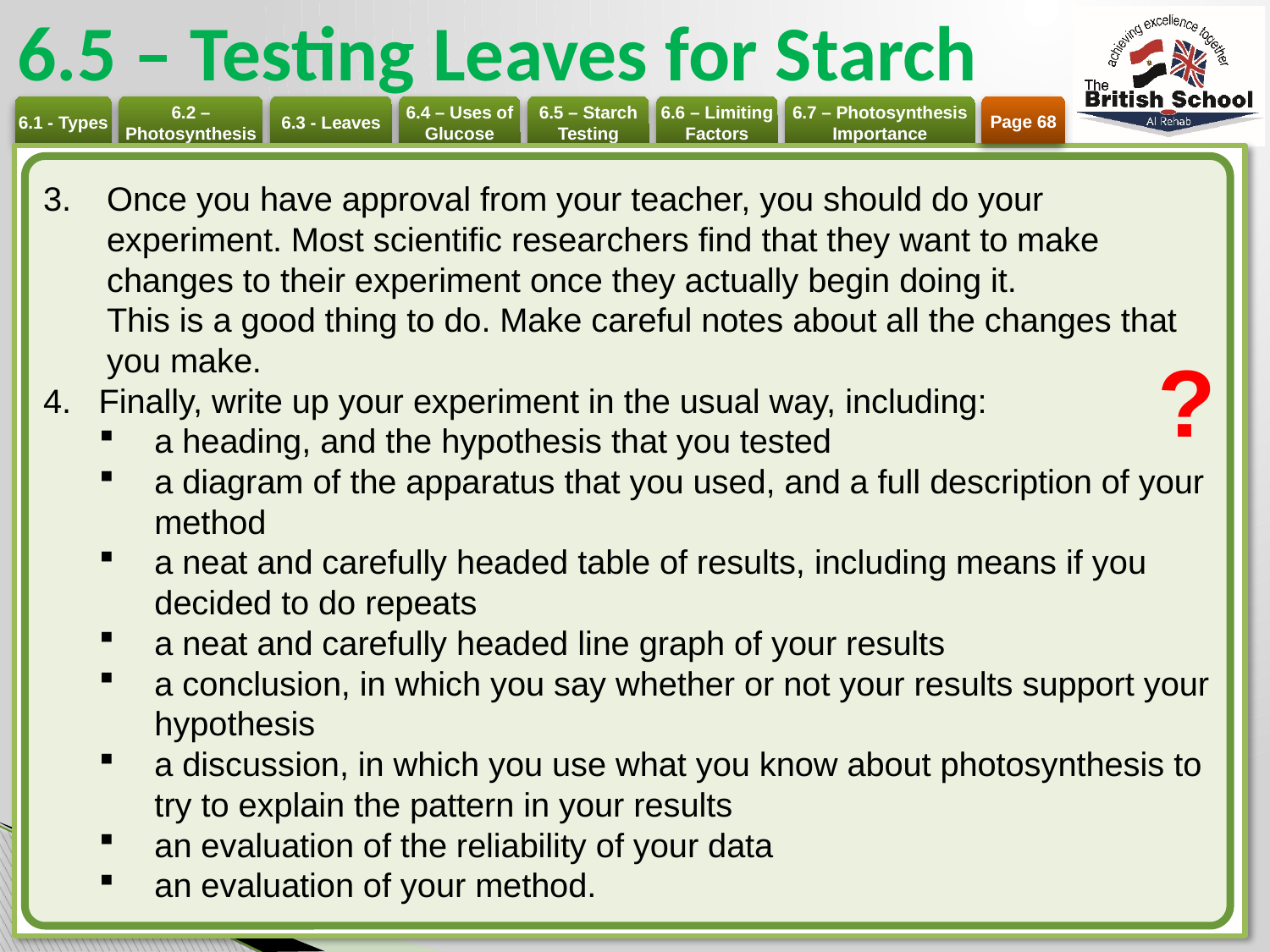

# 6.5 – Testing Leaves for Starch
Page 68
Once you have approval from your teacher, you should do your experiment. Most scientific researchers find that they want to make changes to their experiment once they actually begin doing it.
This is a good thing to do. Make careful notes about all the changes that you make.
Finally, write up your experiment in the usual way, including:
a heading, and the hypothesis that you tested
a diagram of the apparatus that you used, and a full description of your method
a neat and carefully headed table of results, including means if you decided to do repeats
a neat and carefully headed line graph of your results
a conclusion, in which you say whether or not your results support your hypothesis
a discussion, in which you use what you know about photosynthesis to try to explain the pattern in your results
an evaluation of the reliability of your data
an evaluation of your method.
?